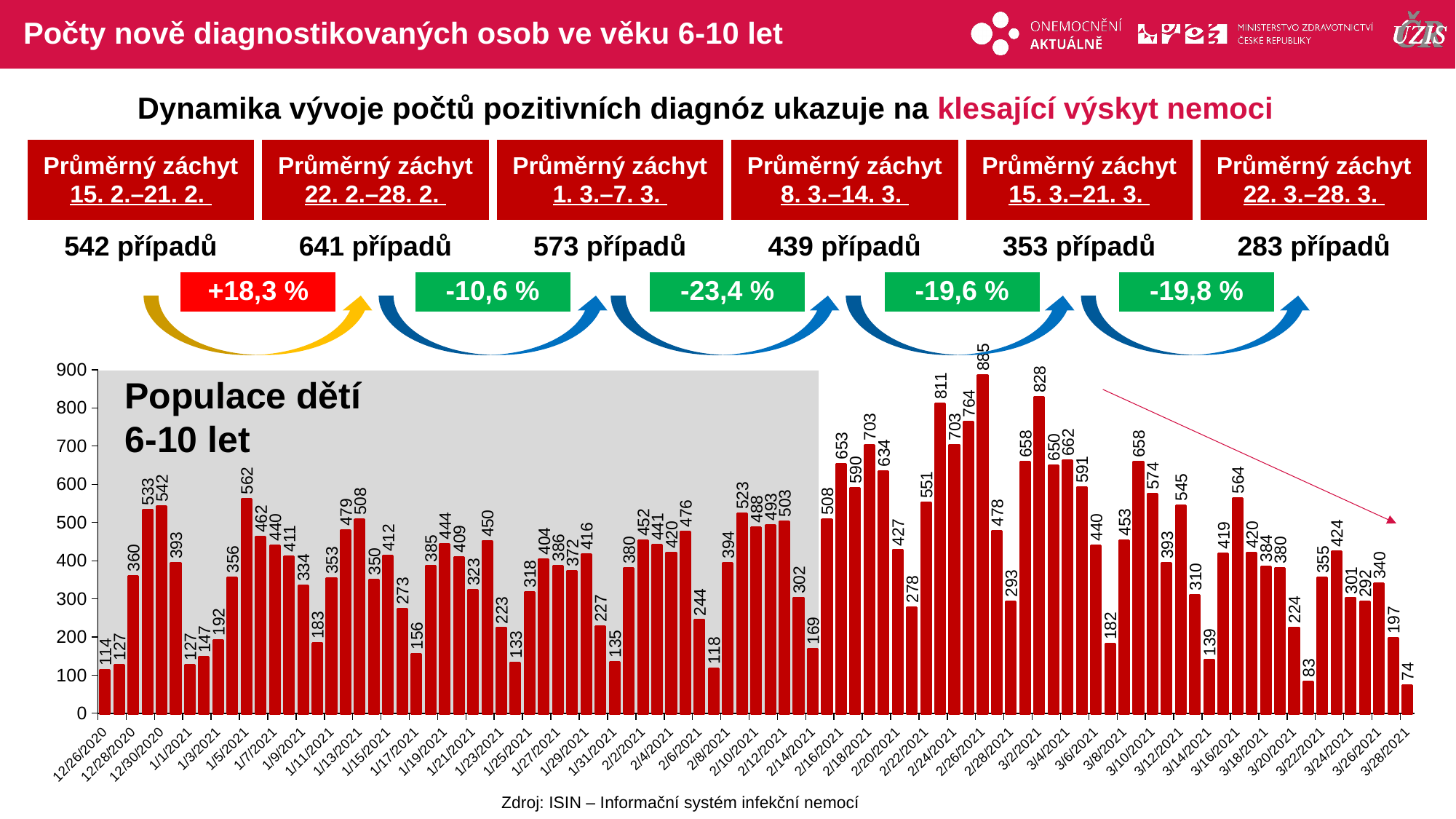

# Počty nově diagnostikovaných osob ve věku 6-10 let
Dynamika vývoje počtů pozitivních diagnóz ukazuje na klesající výskyt nemoci
| Průměrný záchyt |  |  | Průměrný záchyt |  |  | Průměrný záchyt |  |  | Průměrný záchyt |  |  | Průměrný záchyt |  |  | Průměrný záchyt |  |  |
| --- | --- | --- | --- | --- | --- | --- | --- | --- | --- | --- | --- | --- | --- | --- | --- | --- | --- |
| 15. 2.–21. 2. |  |  | 22. 2.–28. 2. |  |  | 1. 3.–7. 3. |  |  | 8. 3.–14. 3. |  |  | 15. 3.–21. 3. |  |  | 22. 3.–28. 3. |  |  |
| 542 případů |  |  | 641 případů |  |  | 573 případů |  |  | 439 případů |  |  | 353 případů |  |  | 283 případů |  |  |
|  |  | +18,3 % |  |  | -10,6 % |  |  | -23,4 % |  |  | -19,6 % |  |  | -19,8 % |  |  |  |

### Chart

| Category |  |
|---|---|
| 44191 | 114.0 |
| 44192 | 127.0 |
| 44193 | 360.0 |
| 44194 | 533.0 |
| 44195 | 542.0 |
| 44196 | 393.0 |
| 44197 | 127.0 |
| 44198 | 147.0 |
| 44199 | 192.0 |
| 44200 | 356.0 |
| 44201 | 562.0 |
| 44202 | 462.0 |
| 44203 | 440.0 |
| 44204 | 411.0 |
| 44205 | 334.0 |
| 44206 | 183.0 |
| 44207 | 353.0 |
| 44208 | 479.0 |
| 44209 | 508.0 |
| 44210 | 350.0 |
| 44211 | 412.0 |
| 44212 | 273.0 |
| 44213 | 156.0 |
| 44214 | 385.0 |
| 44215 | 444.0 |
| 44216 | 409.0 |
| 44217 | 323.0 |
| 44218 | 450.0 |
| 44219 | 223.0 |
| 44220 | 133.0 |
| 44221 | 318.0 |
| 44222 | 404.0 |
| 44223 | 386.0 |
| 44224 | 372.0 |
| 44225 | 416.0 |
| 44226 | 227.0 |
| 44227 | 135.0 |
| 44228 | 380.0 |
| 44229 | 452.0 |
| 44230 | 441.0 |
| 44231 | 420.0 |
| 44232 | 476.0 |
| 44233 | 244.0 |
| 44234 | 118.0 |
| 44235 | 394.0 |
| 44236 | 523.0 |
| 44237 | 488.0 |
| 44238 | 493.0 |
| 44239 | 503.0 |
| 44240 | 302.0 |
| 44241 | 169.0 |
| 44242 | 508.0 |
| 44243 | 653.0 |
| 44244 | 590.0 |
| 44245 | 703.0 |
| 44246 | 634.0 |
| 44247 | 427.0 |
| 44248 | 278.0 |
| 44249 | 551.0 |
| 44250 | 811.0 |
| 44251 | 703.0 |
| 44252 | 764.0 |
| 44253 | 885.0 |
| 44254 | 478.0 |
| 44255 | 293.0 |
| 44256 | 658.0 |
| 44257 | 828.0 |
| 44258 | 650.0 |
| 44259 | 662.0 |
| 44260 | 591.0 |
| 44261 | 440.0 |
| 44262 | 182.0 |
| 44263 | 453.0 |
| 44264 | 658.0 |
| 44265 | 574.0 |
| 44266 | 393.0 |
| 44267 | 545.0 |
| 44268 | 310.0 |
| 44269 | 139.0 |
| 44270 | 419.0 |
| 44271 | 564.0 |
| 44272 | 420.0 |
| 44273 | 384.0 |
| 44274 | 380.0 |
| 44275 | 224.0 |
| 44276 | 83.0 |
| 44277 | 355.0 |
| 44278 | 424.0 |
| 44279 | 301.0 |
| 44280 | 292.0 |
| 44281 | 340.0 |
| 44282 | 197.0 |
| 44283 | 74.0 |
Populace dětí 6-10 let

Zdroj: ISIN – Informační systém infekční nemocí